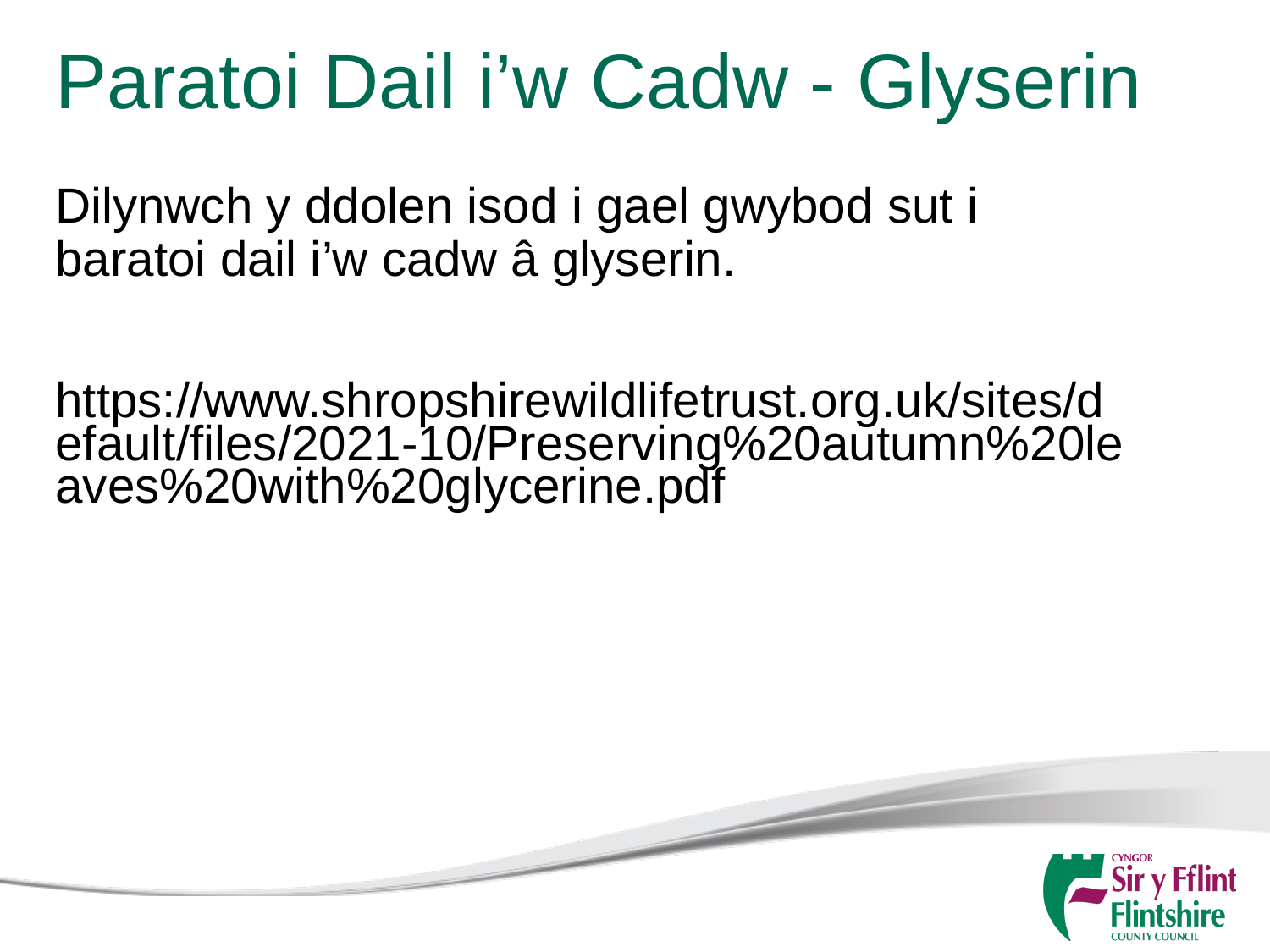

# Paratoi Dail i’w Cadw - Glyserin
Dilynwch y ddolen isod i gael gwybod sut i baratoi dail i’w cadw â glyserin.

https://www.shropshirewildlifetrust.org.uk/sites/default/files/2021-10/Preserving%20autumn%20leaves%20with%20glycerine.pdf